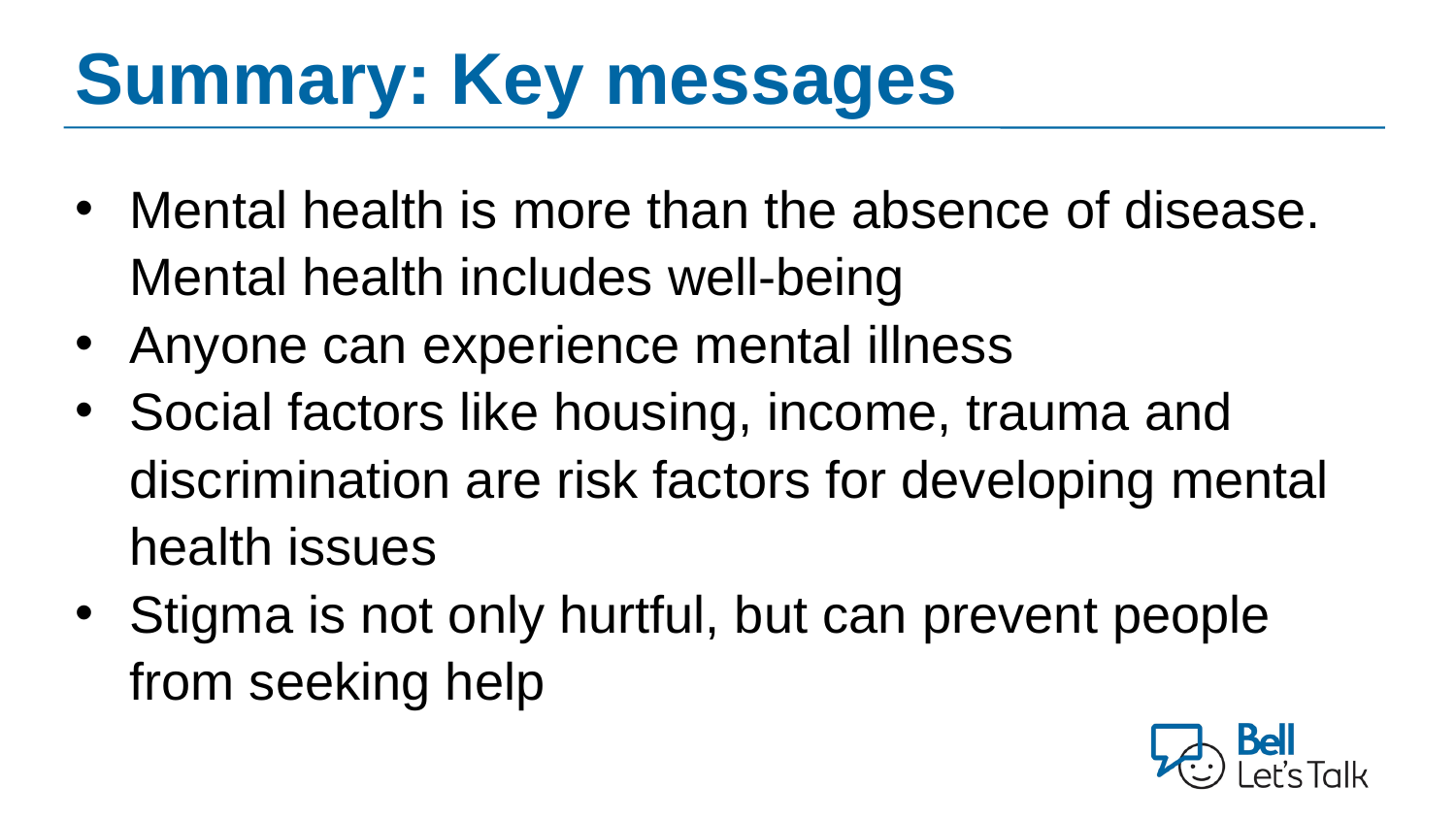

# Summary: Key messages
Mental health is more than the absence of disease. Mental health includes well-being
Anyone can experience mental illness
Social factors like housing, income, trauma and discrimination are risk factors for developing mental health issues
Stigma is not only hurtful, but can prevent people from seeking help